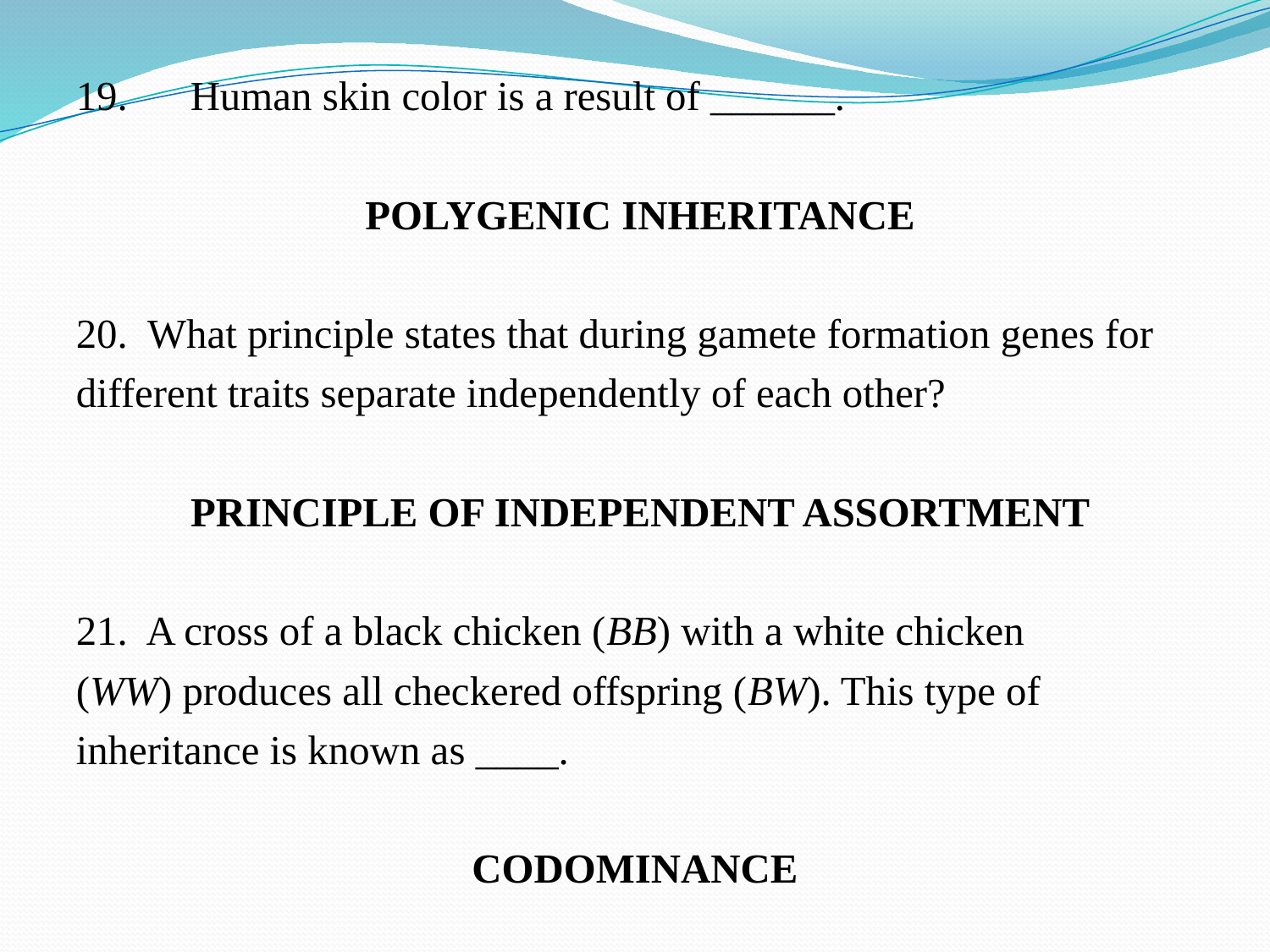

19.	Human skin color is a result of ______.

 POLYGENIC INHERITANCE

20.  What principle states that during gamete formation genes for different traits separate independently of each other?

 PRINCIPLE OF INDEPENDENT ASSORTMENT

21.  A cross of a black chicken (BB) with a white chicken
(WW) produces all checkered offspring (BW). This type of
inheritance is known as ____.

CODOMINANCE